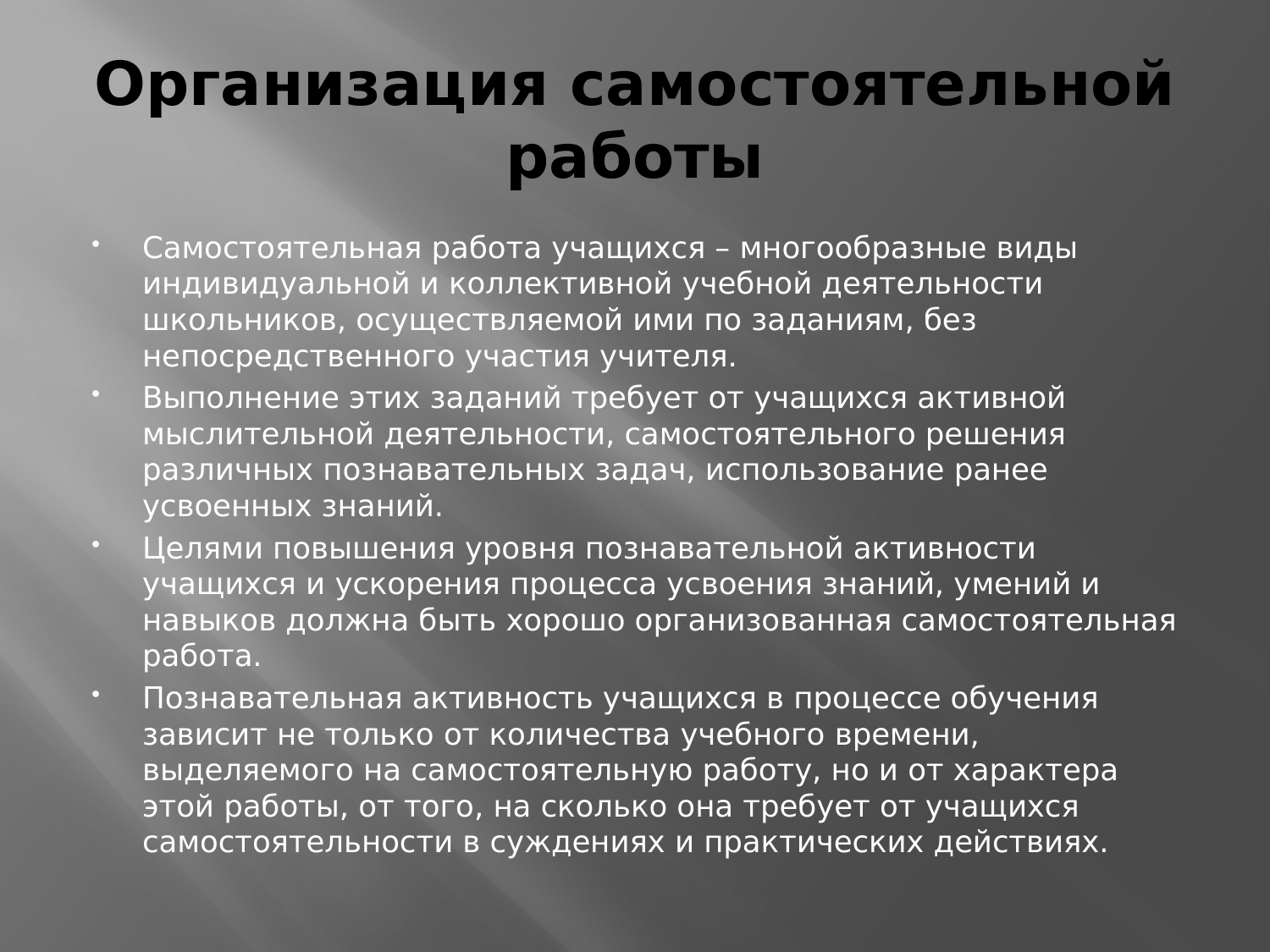

# Организация самостоятельной работы
Самостоятельная работа учащихся – многообразные виды индивидуальной и коллективной учебной деятельности школьников, осуществляемой ими по заданиям, без непосредственного участия учителя.
Выполнение этих заданий требует от учащихся активной мыслительной деятельности, самостоятельного решения различных познавательных задач, использование ранее усвоенных знаний.
Целями повышения уровня познавательной активности учащихся и ускорения процесса усвоения знаний, умений и навыков должна быть хорошо организованная самостоятельная работа.
Познавательная активность учащихся в процессе обучения зависит не только от количества учебного времени, выделяемого на самостоятельную работу, но и от характера этой работы, от того, на сколько она требует от учащихся самостоятельности в суждениях и практических действиях.